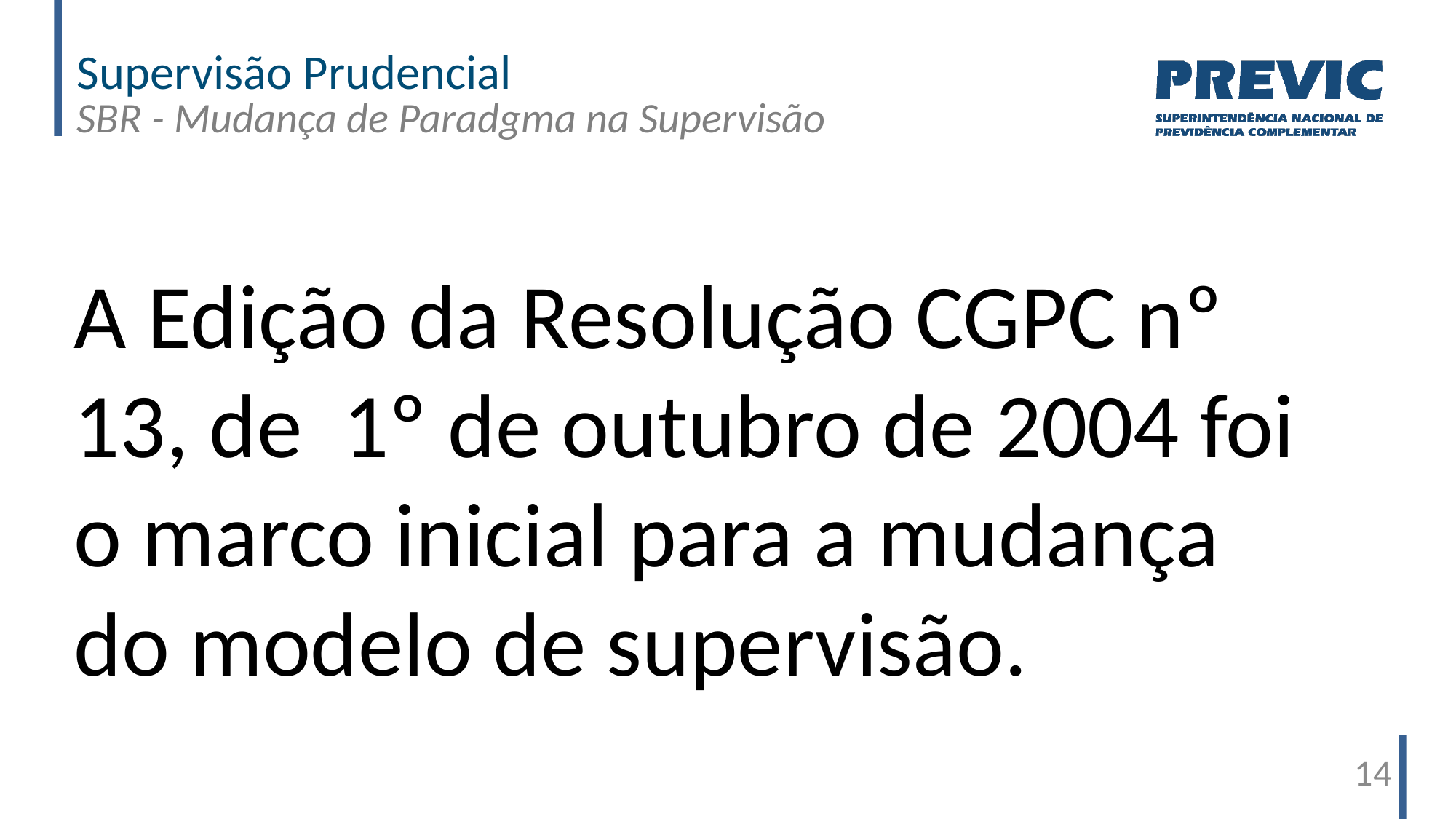

Supervisão Prudencial
SBR - Mudança de Paradgma na Supervisão
A Edição da Resolução CGPC nº 13, de  1º de outubro de 2004 foi o marco inicial para a mudança do modelo de supervisão.